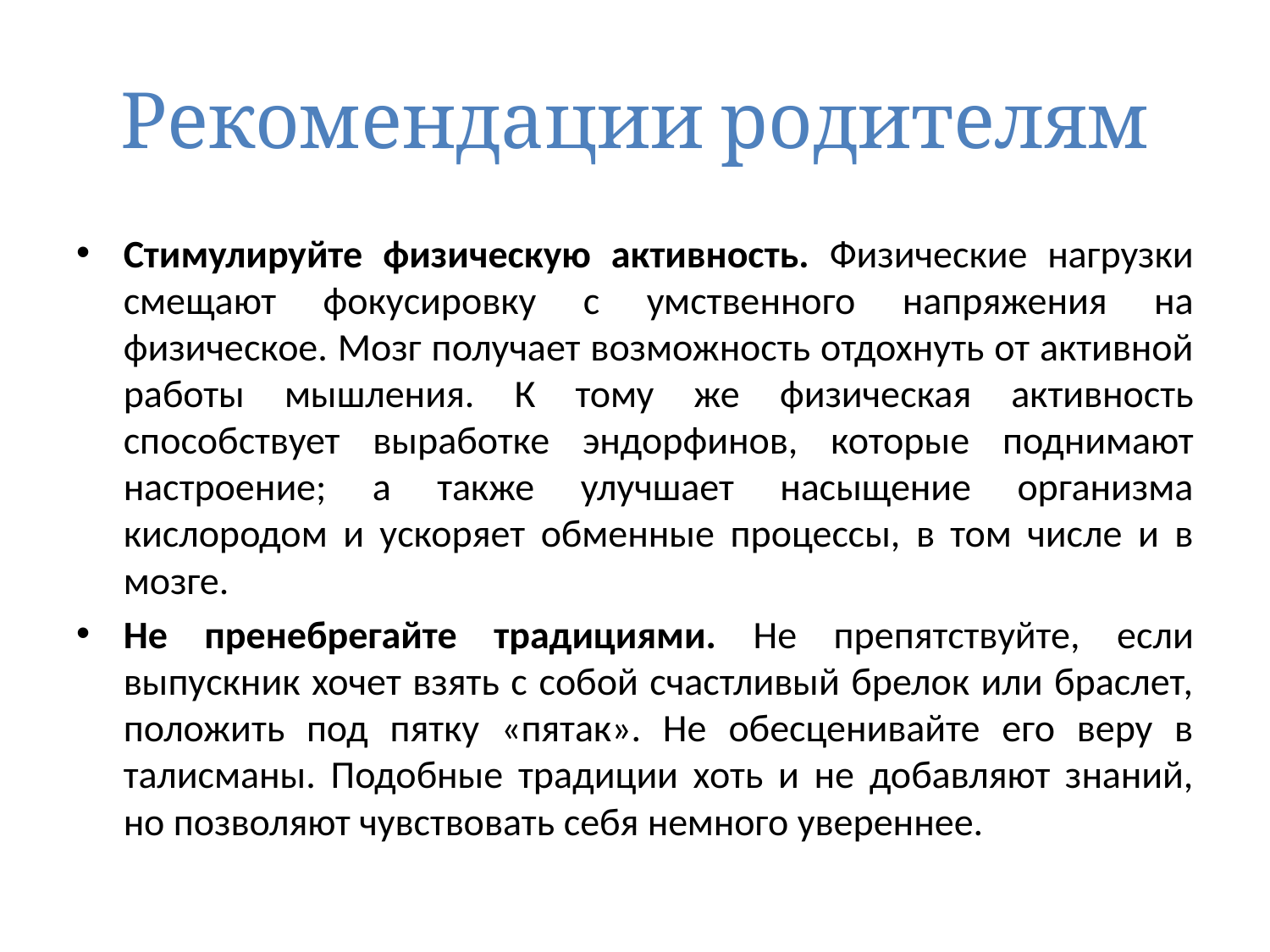

# Рекомендации родителям
Стимулируйте физическую активность. Физические нагрузки смещают фокусировку с умственного напряжения на физическое. Мозг получает возможность отдохнуть от активной работы мышления. К тому же физическая активность способствует выработке эндорфинов, которые поднимают настроение; а также улучшает насыщение организма кислородом и ускоряет обменные процессы, в том числе и в мозге.
Не пренебрегайте традициями. Не препятствуйте, если выпускник хочет взять с собой счастливый брелок или браслет, положить под пятку «пятак». Не обесценивайте его веру в талисманы. Подобные традиции хоть и не добавляют знаний, но позволяют чувствовать себя немного увереннее.